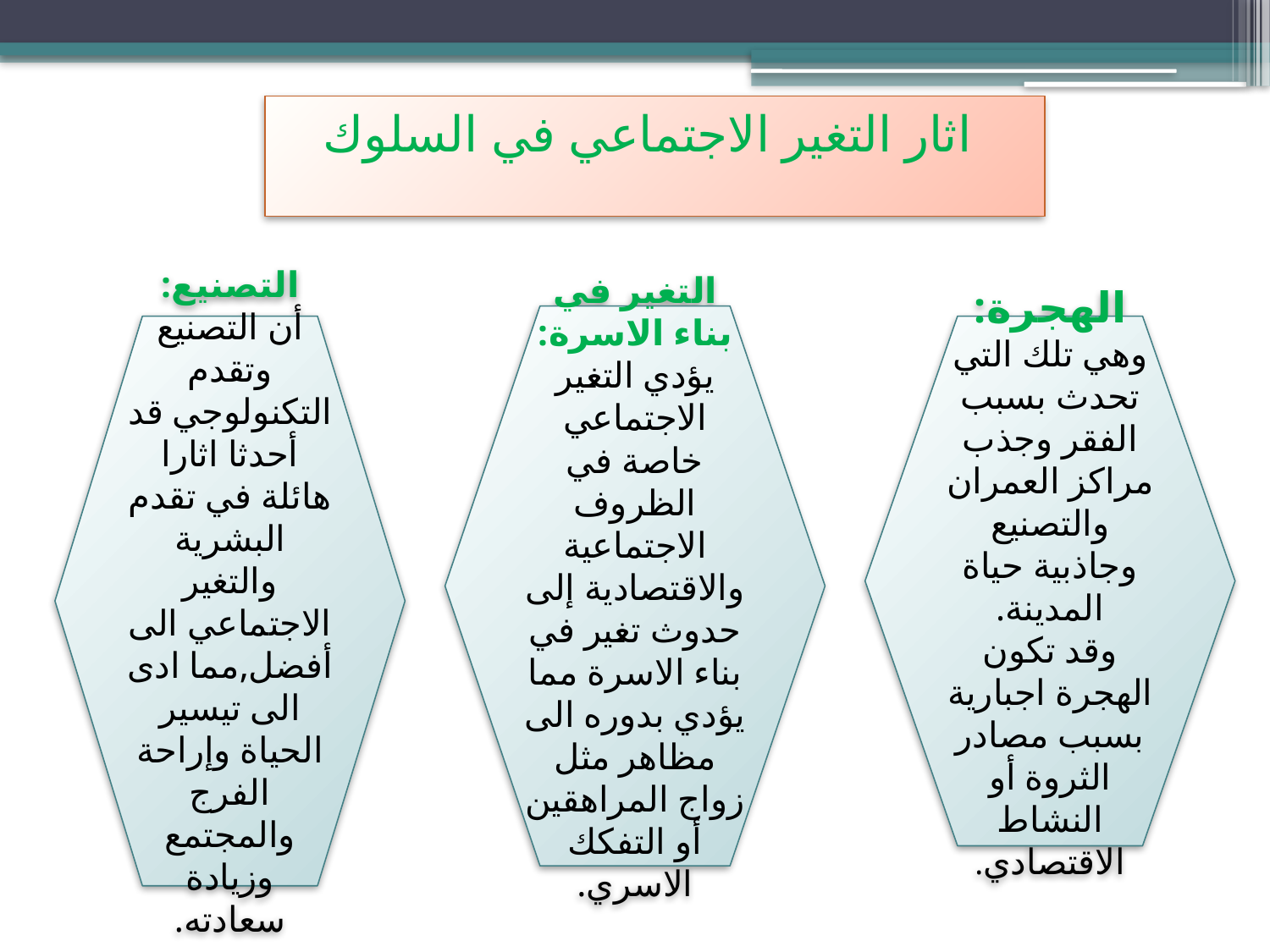

اثار التغير الاجتماعي في السلوك
التغير في بناء الاسرة:
يؤدي التغير الاجتماعي خاصة في الظروف الاجتماعية والاقتصادية إلى حدوث تغير في بناء الاسرة مما يؤدي بدوره الى مظاهر مثل زواج المراهقين أو التفكك الاسري.
التصنيع:
أن التصنيع وتقدم التكنولوجي قد أحدثا اثارا هائلة في تقدم البشرية والتغير الاجتماعي الى أفضل,مما ادى الى تيسير الحياة وإراحة الفرج والمجتمع وزيادة سعادته.
الهجرة:
وهي تلك التي تحدث بسبب الفقر وجذب مراكز العمران والتصنيع وجاذبية حياة المدينة.
وقد تكون الهجرة اجبارية بسبب مصادر الثروة أو النشاط الاقتصادي.